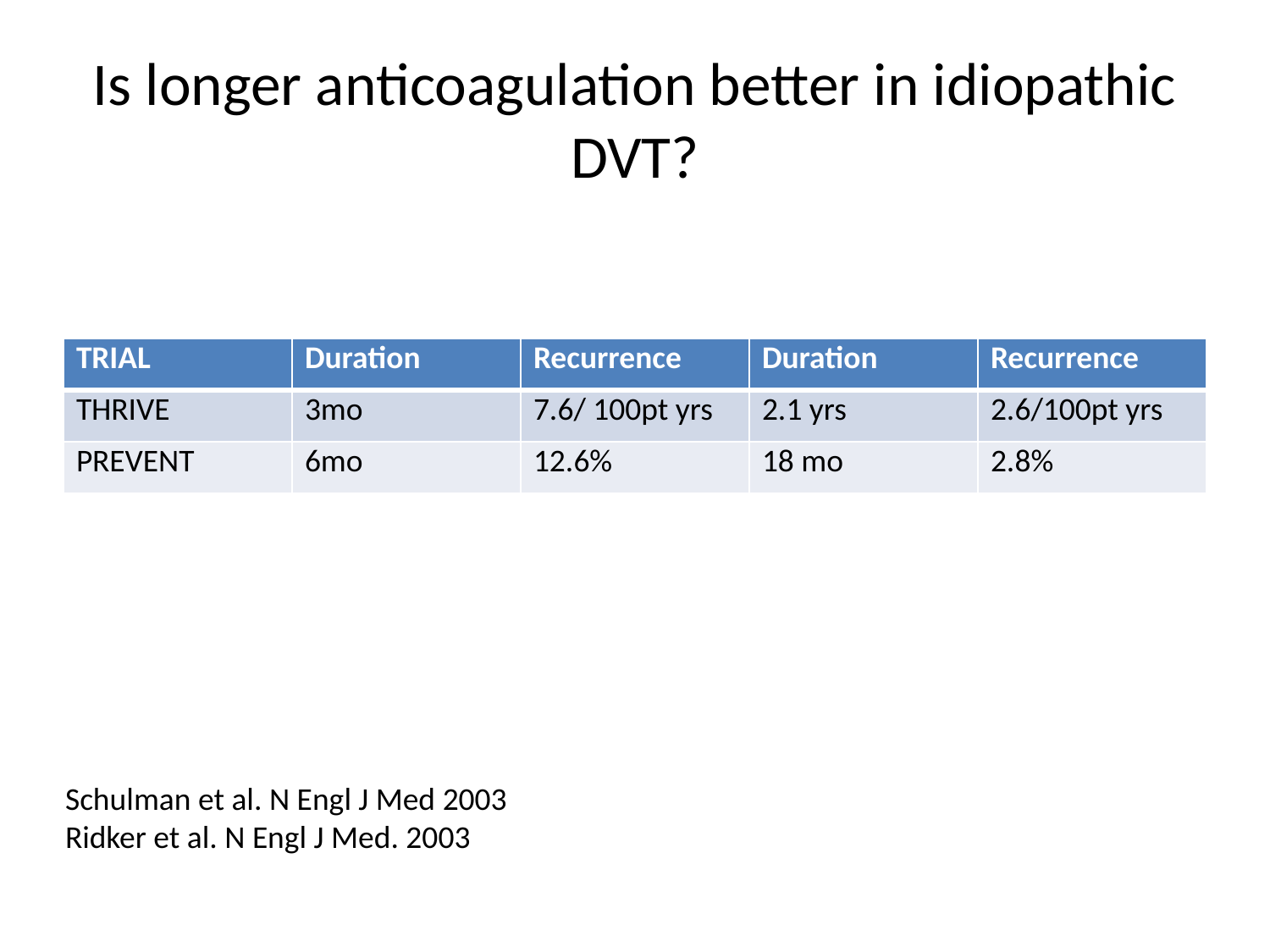

# Is longer anticoagulation better in idiopathic DVT?
| TRIAL | Duration | Recurrence | Duration | Recurrence |
| --- | --- | --- | --- | --- |
| THRIVE | 3mo | 7.6/ 100pt yrs | 2.1 yrs | 2.6/100pt yrs |
| PREVENT | 6mo | 12.6% | 18 mo | 2.8% |
Schulman et al. N Engl J Med 2003
Ridker et al. N Engl J Med. 2003